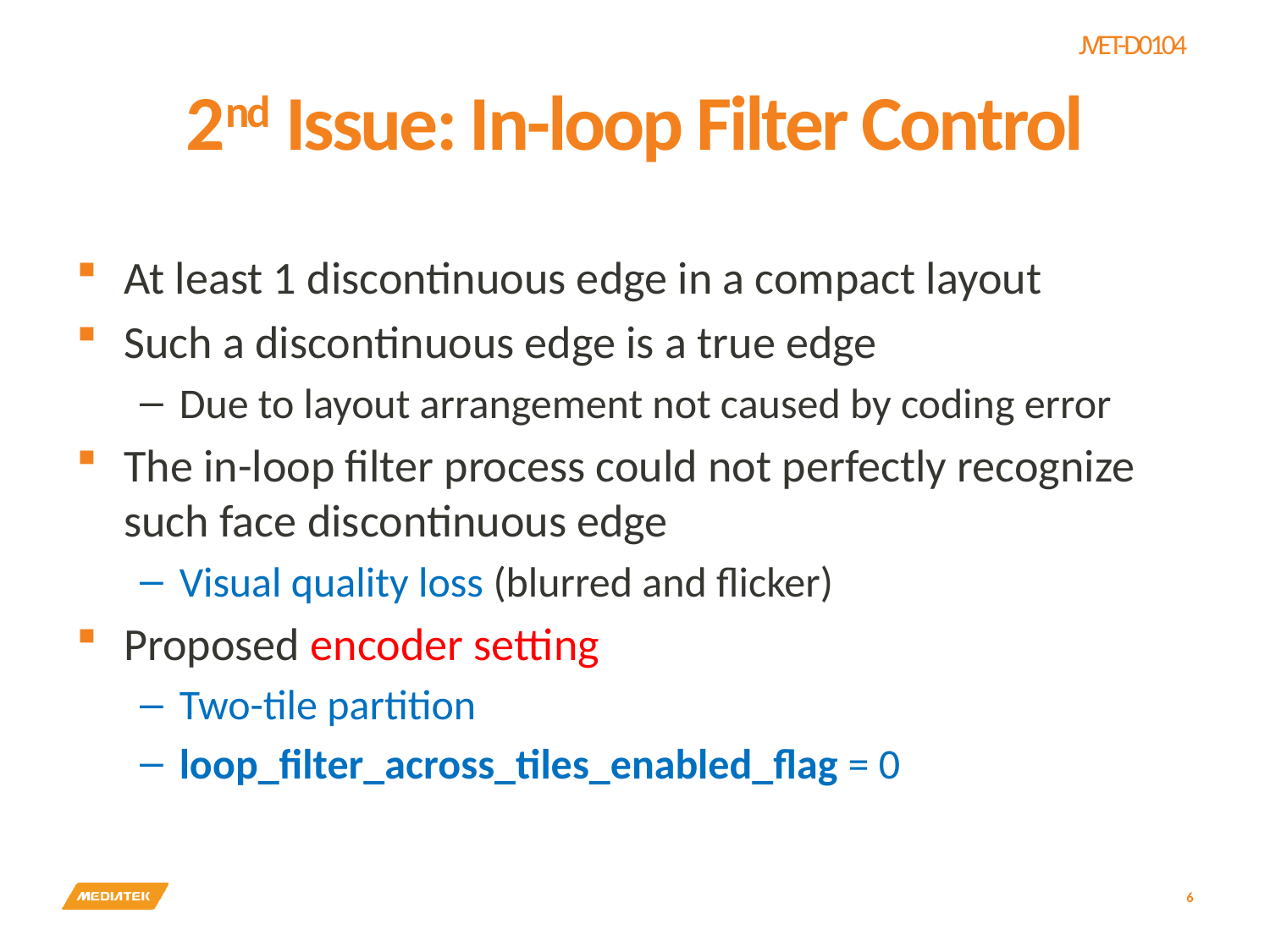

# 2nd Issue: In-loop Filter Control
At least 1 discontinuous edge in a compact layout
Such a discontinuous edge is a true edge
Due to layout arrangement not caused by coding error
The in-loop filter process could not perfectly recognize such face discontinuous edge
Visual quality loss (blurred and flicker)
Proposed encoder setting
Two-tile partition
loop_filter_across_tiles_enabled_flag = 0
6